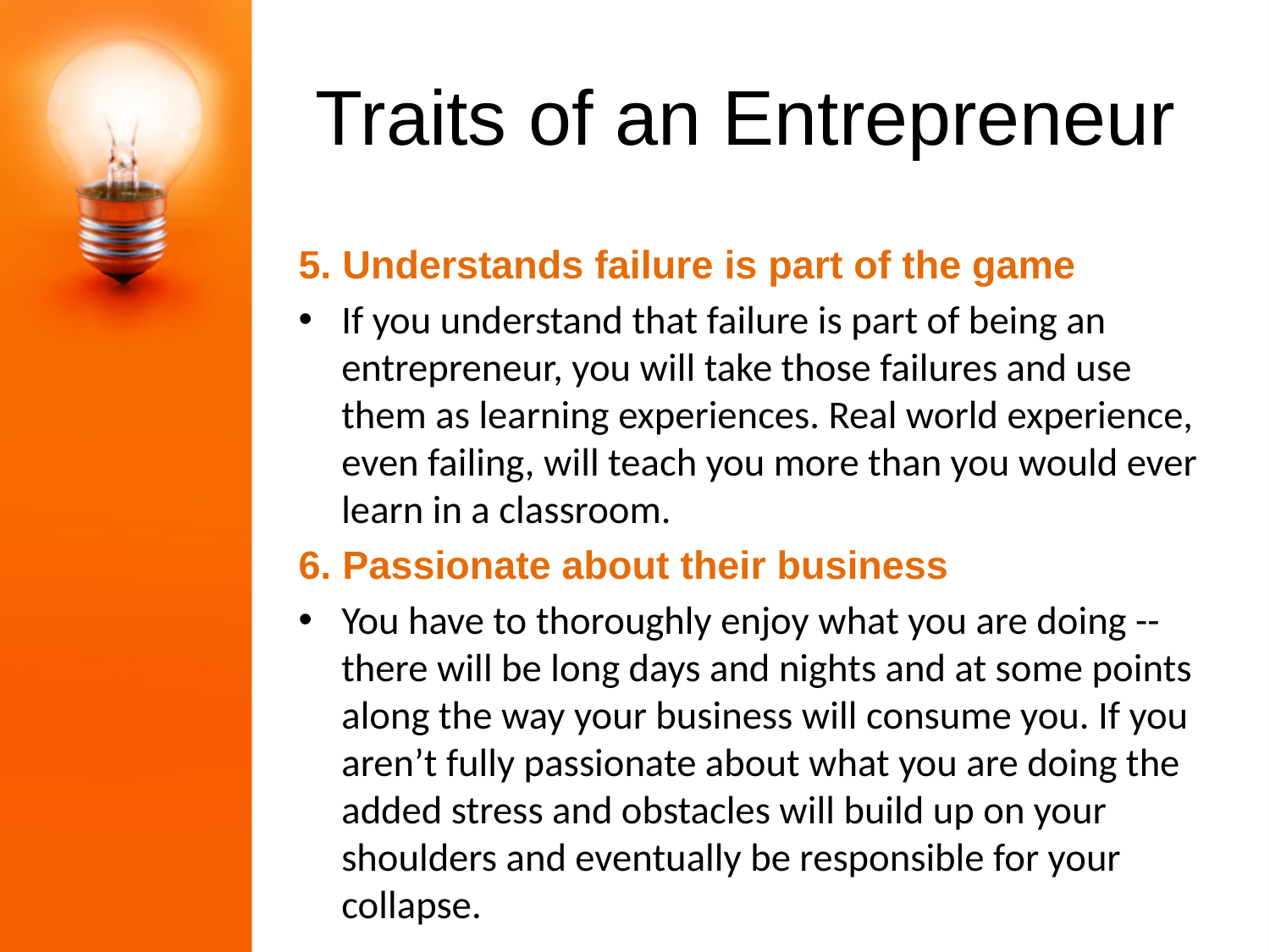

# Traits of an Entrepreneur
5. Understands failure is part of the game
If you understand that failure is part of being an entrepreneur, you will take those failures and use them as learning experiences. Real world experience, even failing, will teach you more than you would ever learn in a classroom.
6. Passionate about their business
You have to thoroughly enjoy what you are doing -- there will be long days and nights and at some points along the way your business will consume you. If you aren’t fully passionate about what you are doing the added stress and obstacles will build up on your shoulders and eventually be responsible for your collapse.